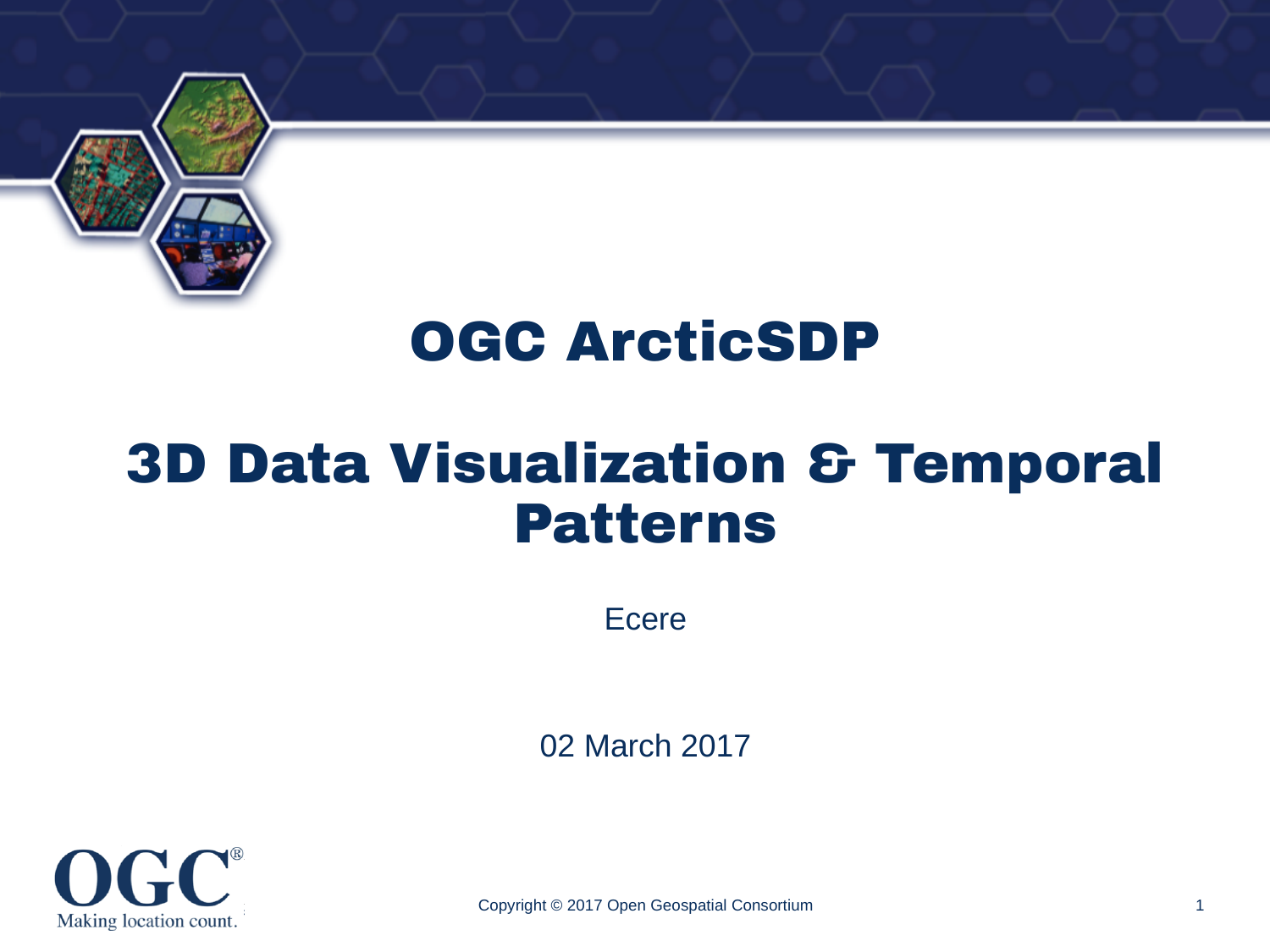

# OGC ArcticSDP 3D Data Visualization & Temporal Patterns
Ecere

02 March 2017
Copyright © 2017 Open Geospatial Consortium
1